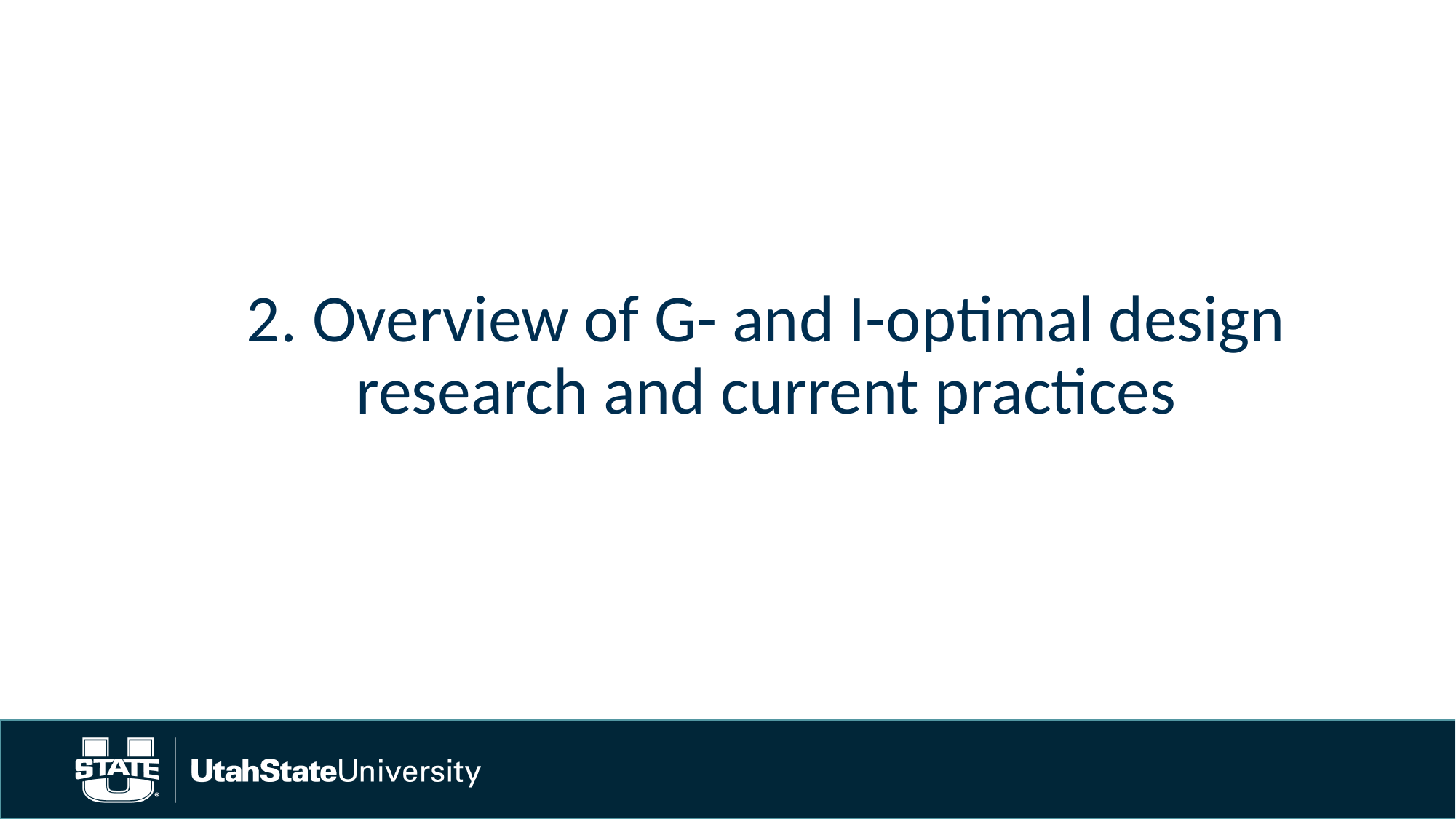

# 2. Overview of G- and I-optimal design research and current practices